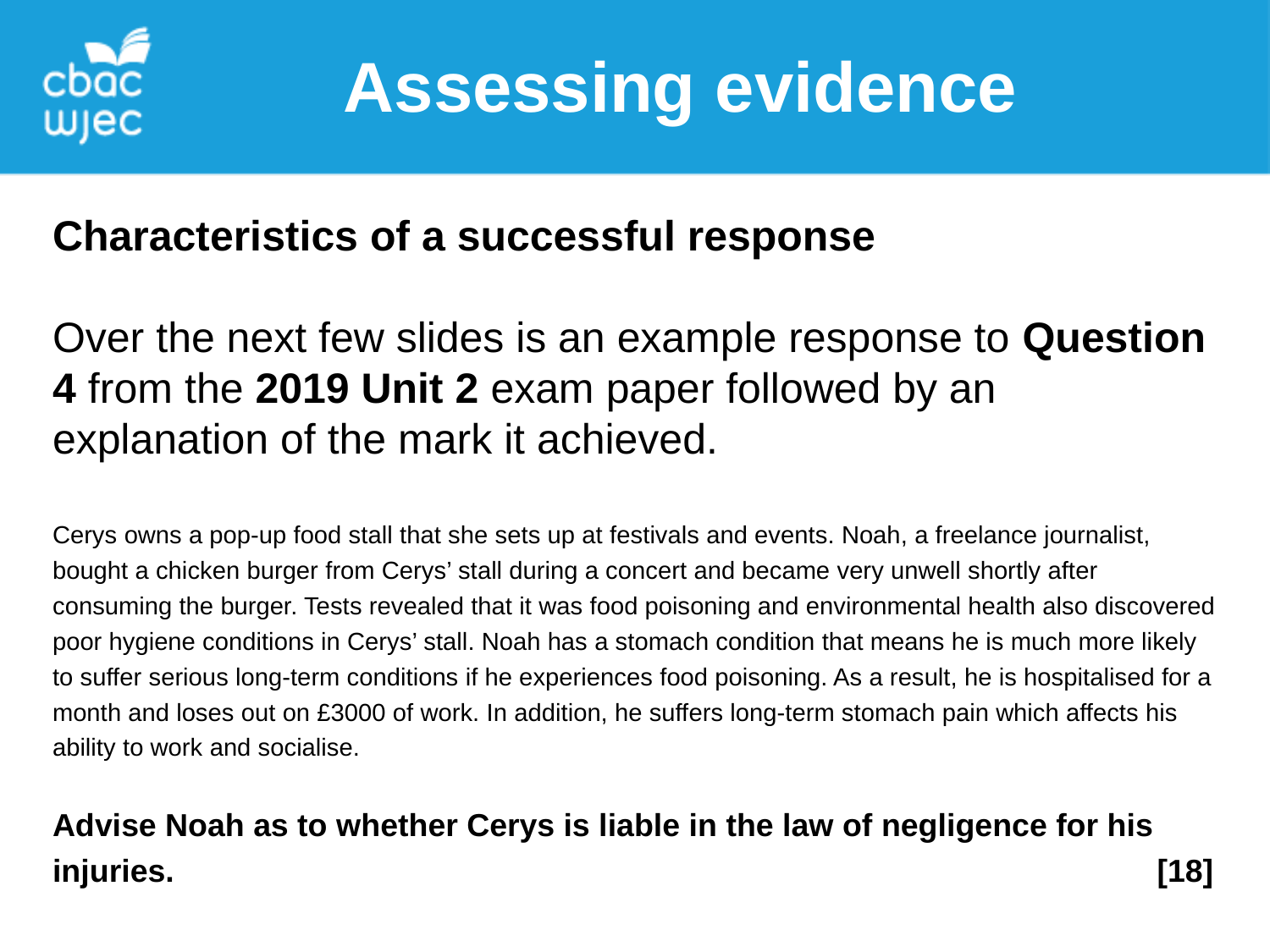

Assessing evidence
Characteristics of a successful response

Over the next few slides is an example response to Question 4 from the 2019 Unit 2 exam paper followed by an explanation of the mark it achieved.

Cerys owns a pop-up food stall that she sets up at festivals and events. Noah, a freelance journalist, bought a chicken burger from Cerys’ stall during a concert and became very unwell shortly after consuming the burger. Tests revealed that it was food poisoning and environmental health also discovered poor hygiene conditions in Cerys’ stall. Noah has a stomach condition that means he is much more likely to suffer serious long-term conditions if he experiences food poisoning. As a result, he is hospitalised for a month and loses out on £3000 of work. In addition, he suffers long-term stomach pain which affects his ability to work and socialise.

Advise Noah as to whether Cerys is liable in the law of negligence for his injuries. 							          [18]